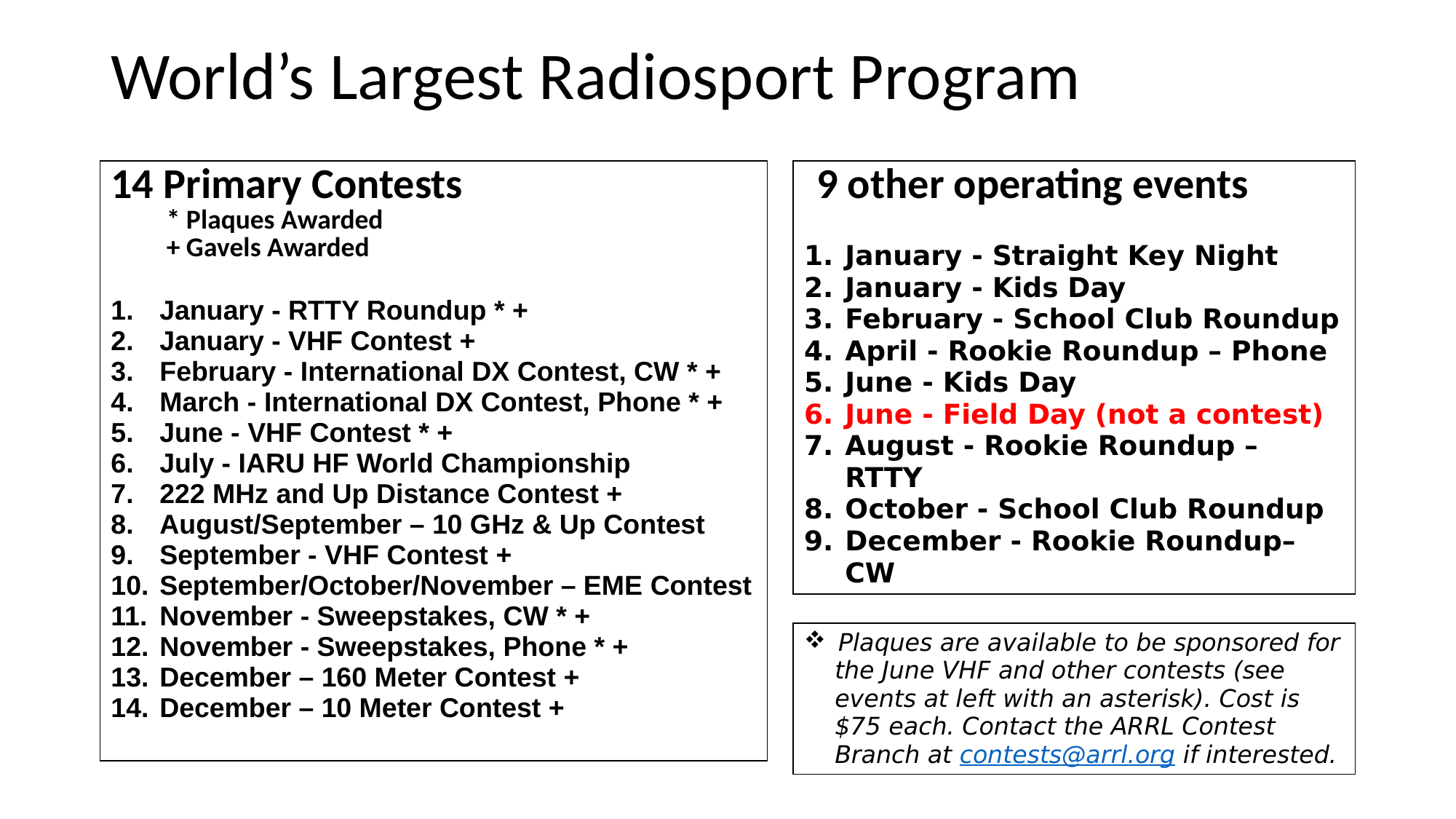

# World’s Largest Radiosport Program
| 9 other operating events January - Straight Key Night January - Kids Day February - School Club Roundup April - Rookie Roundup – Phone June - Kids Day June - Field Day (not a contest) August - Rookie Roundup – RTTY October - School Club Roundup December - Rookie Roundup–CW |
| --- |
| 14 Primary Contests \* Plaques Awarded + Gavels Awarded January - RTTY Roundup \* + January - VHF Contest + February - International DX Contest, CW \* + March - International DX Contest, Phone \* + June - VHF Contest \* + July - IARU HF World Championship 222 MHz and Up Distance Contest + August/September – 10 GHz & Up Contest September - VHF Contest + September/October/November – EME Contest November - Sweepstakes, CW \* + November - Sweepstakes, Phone \* + December – 160 Meter Contest + December – 10 Meter Contest + |
| --- |
| Plaques are available to be sponsored for the June VHF and other contests (see events at left with an asterisk). Cost is $75 each. Contact the ARRL Contest Branch at contests@arrl.org if interested. |
| --- |